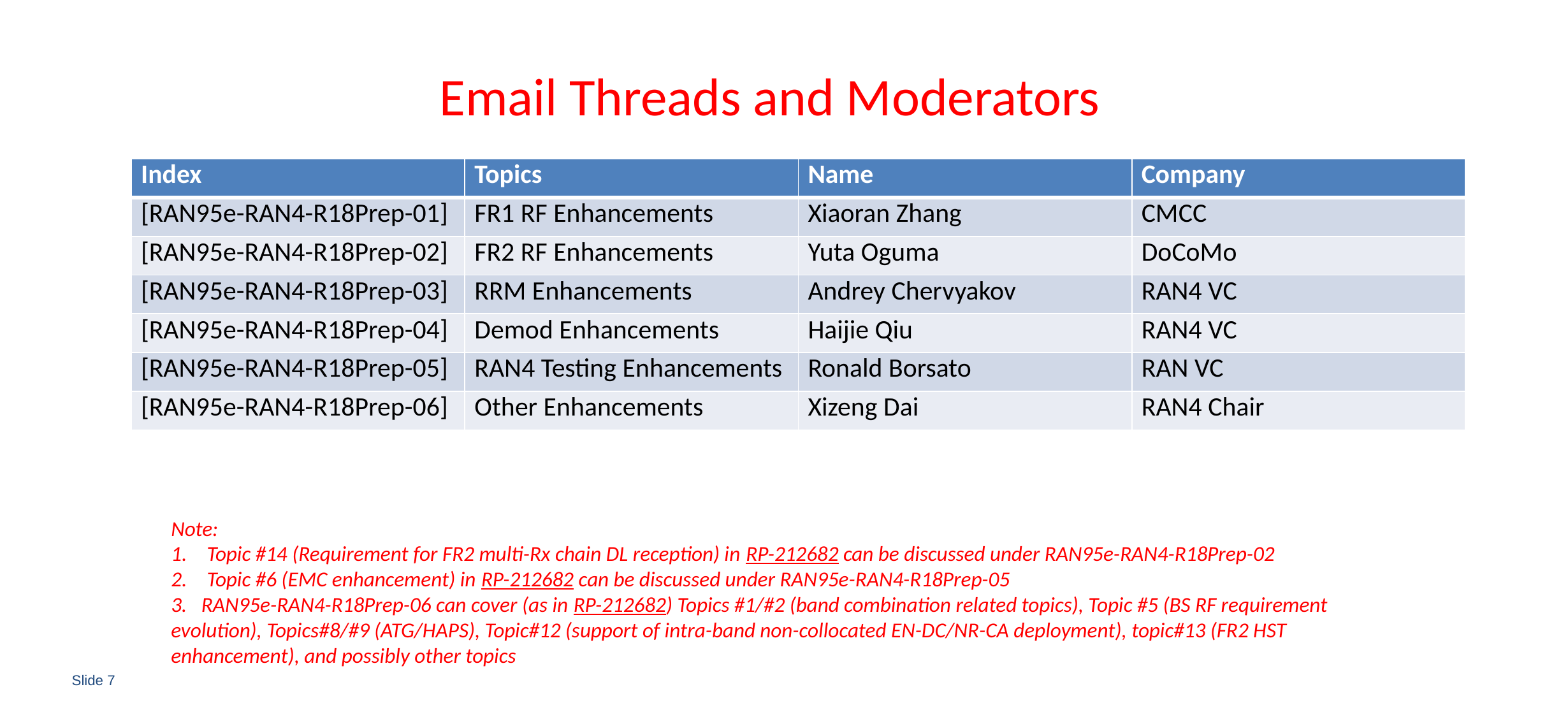

# Email Threads and Moderators
| Index | Topics | Name | Company |
| --- | --- | --- | --- |
| [RAN95e-RAN4-R18Prep-01] | FR1 RF Enhancements | Xiaoran Zhang | CMCC |
| [RAN95e-RAN4-R18Prep-02] | FR2 RF Enhancements | Yuta Oguma | DoCoMo |
| [RAN95e-RAN4-R18Prep-03] | RRM Enhancements | Andrey Chervyakov | RAN4 VC |
| [RAN95e-RAN4-R18Prep-04] | Demod Enhancements | Haijie Qiu | RAN4 VC |
| [RAN95e-RAN4-R18Prep-05] | RAN4 Testing Enhancements | Ronald Borsato | RAN VC |
| [RAN95e-RAN4-R18Prep-06] | Other Enhancements | Xizeng Dai | RAN4 Chair |
Note:
Topic #14 (Requirement for FR2 multi-Rx chain DL reception) in RP-212682 can be discussed under RAN95e-RAN4-R18Prep-02
Topic #6 (EMC enhancement) in RP-212682 can be discussed under RAN95e-RAN4-R18Prep-05
3.   RAN95e-RAN4-R18Prep-06 can cover (as in RP-212682) Topics #1/#2 (band combination related topics), Topic #5 (BS RF requirement evolution), Topics#8/#9 (ATG/HAPS), Topic#12 (support of intra-band non-collocated EN-DC/NR-CA deployment), topic#13 (FR2 HST enhancement), and possibly other topics